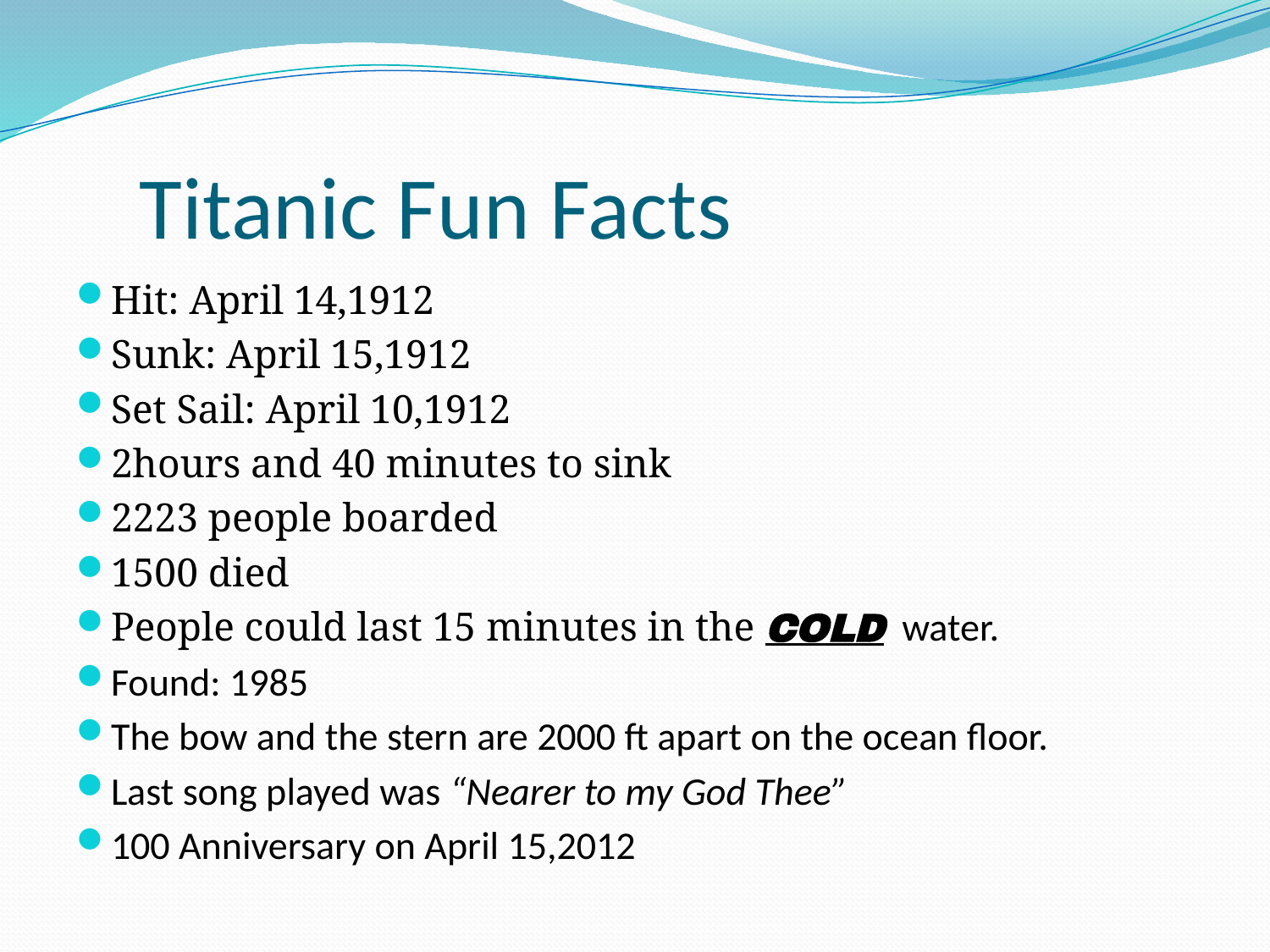

# Titanic Fun Facts
Hit: April 14,1912
Sunk: April 15,1912
Set Sail: April 10,1912
2hours and 40 minutes to sink
2223 people boarded
1500 died
People could last 15 minutes in the COLD  water.
Found: 1985
The bow and the stern are 2000 ft apart on the ocean floor.
Last song played was “Nearer to my God Thee”
100 Anniversary on April 15,2012